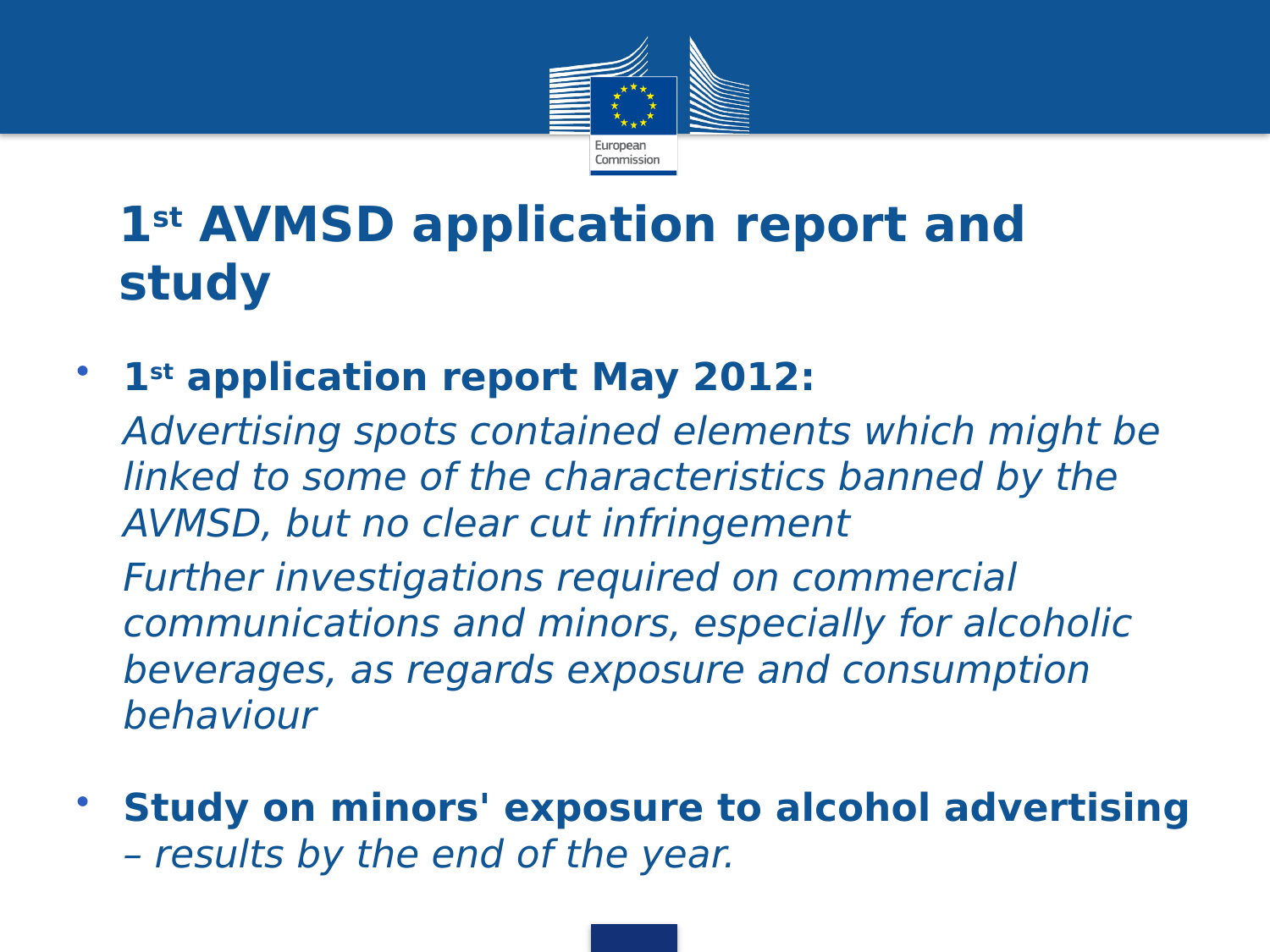

# 1st AVMSD application report and study
1st application report May 2012:
Advertising spots contained elements which might be linked to some of the characteristics banned by the AVMSD, but no clear cut infringement
Further investigations required on commercial communications and minors, especially for alcoholic beverages, as regards exposure and consumption behaviour

Study on minors' exposure to alcohol advertising – results by the end of the year.